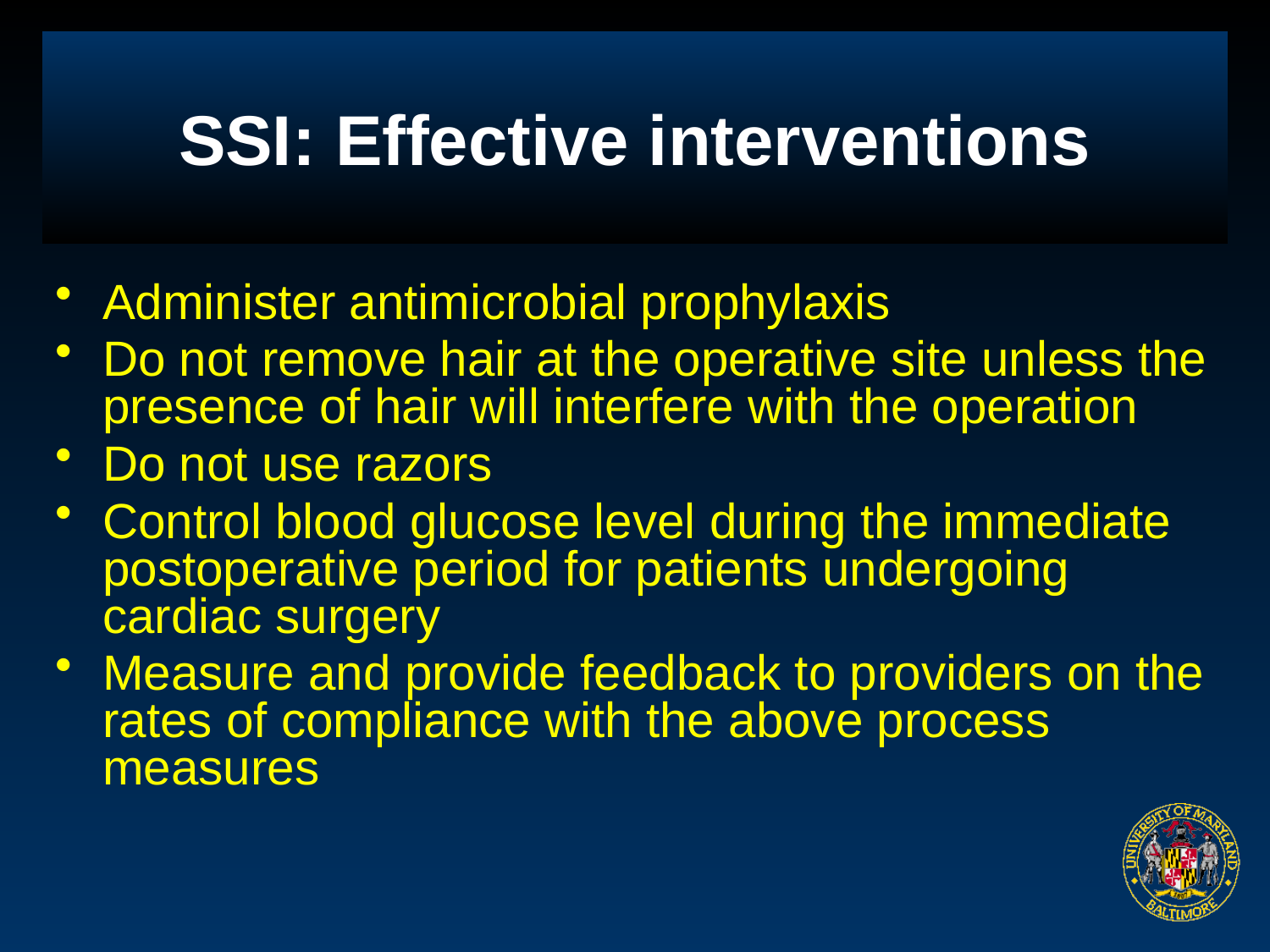

# SSI: Effective interventions
Administer antimicrobial prophylaxis
Do not remove hair at the operative site unless the presence of hair will interfere with the operation
Do not use razors
Control blood glucose level during the immediate postoperative period for patients undergoing cardiac surgery
Measure and provide feedback to providers on the rates of compliance with the above process measures